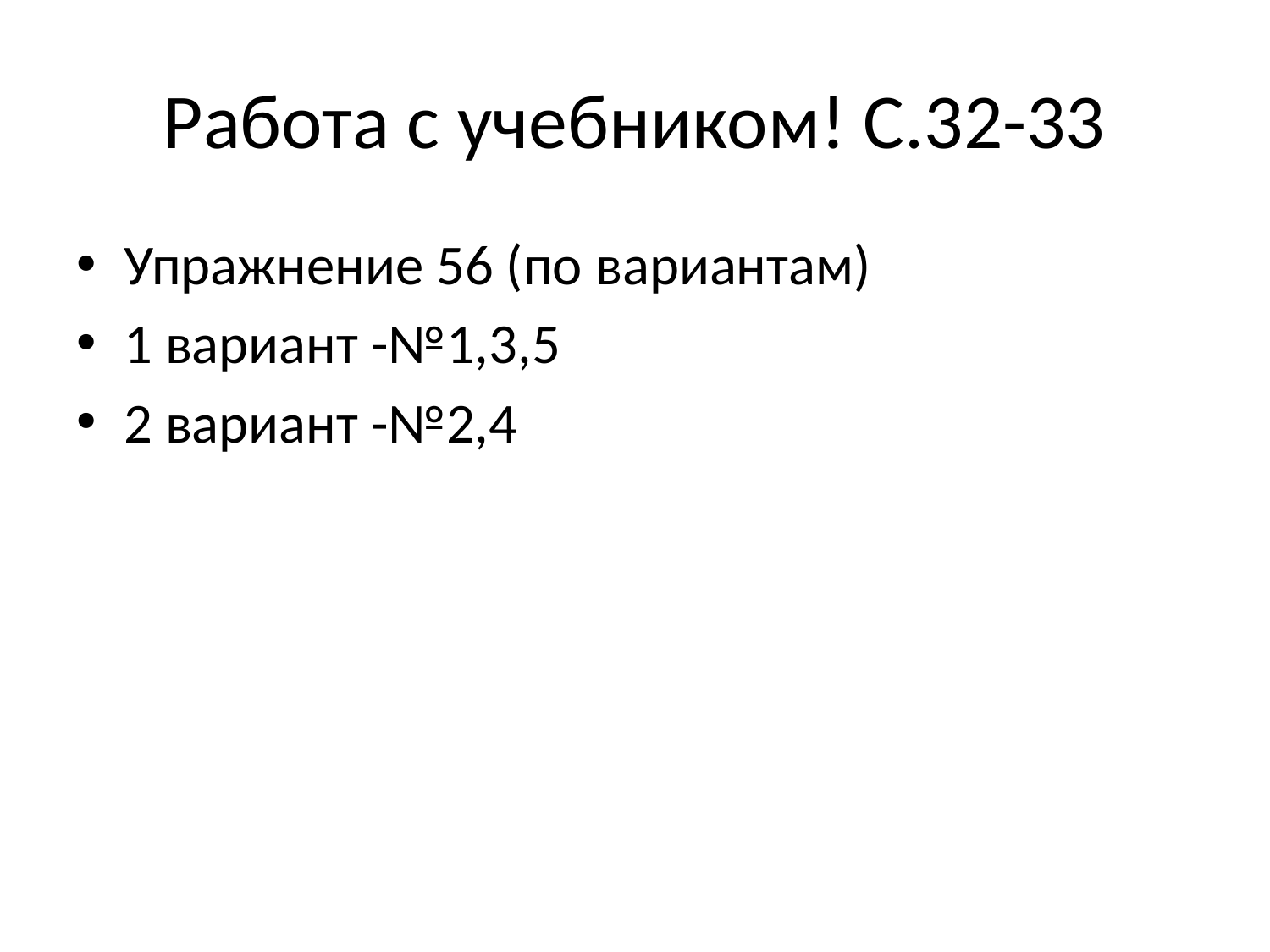

# Работа с учебником! С.32-33
Упражнение 56 (по вариантам)
1 вариант -№1,3,5
2 вариант -№2,4